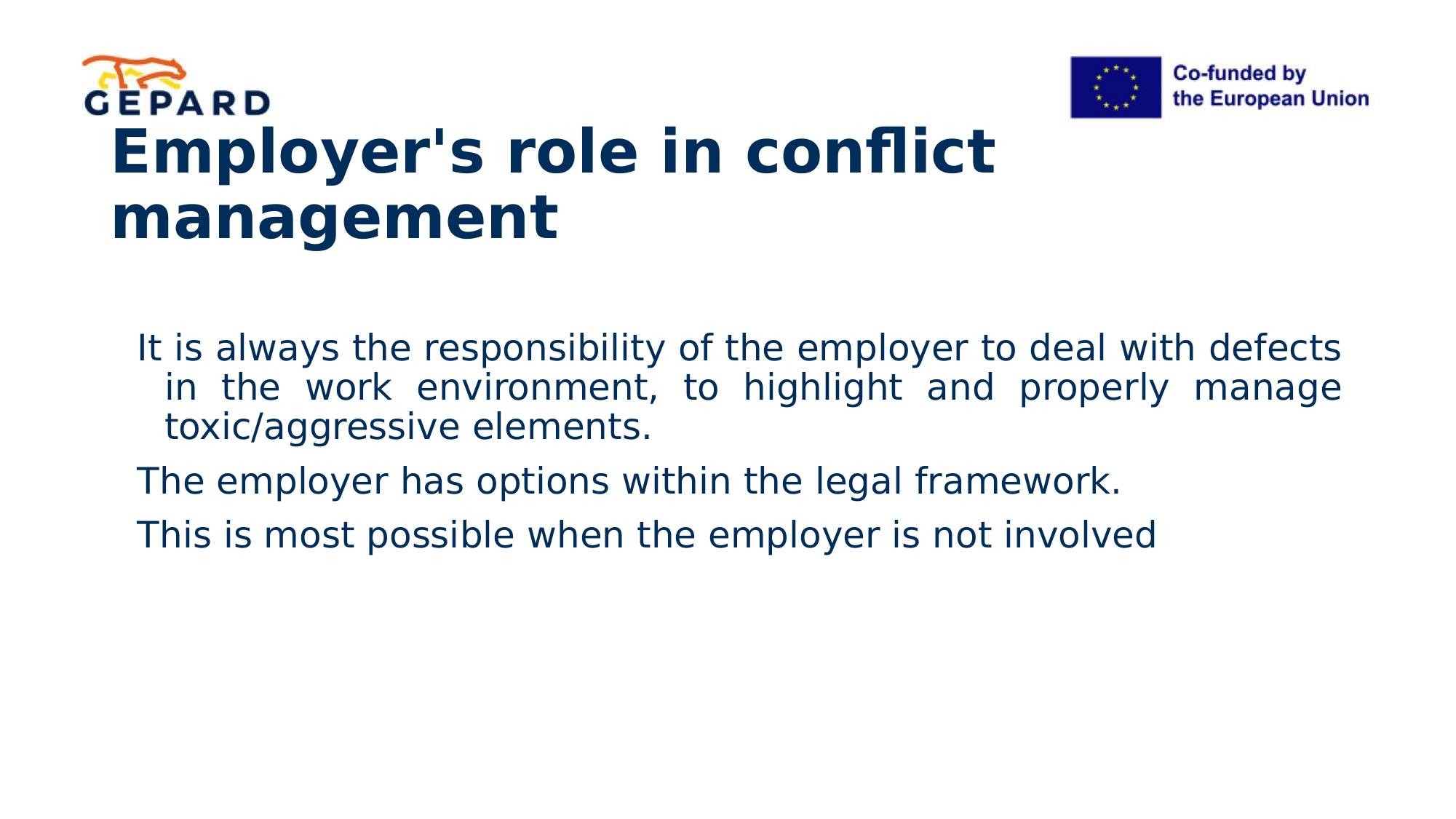

# Employer's role in conflict management
It is always the responsibility of the employer to deal with defects in the work environment, to highlight and properly manage toxic/aggressive elements.
The employer has options within the legal framework.
This is most possible when the employer is not involved